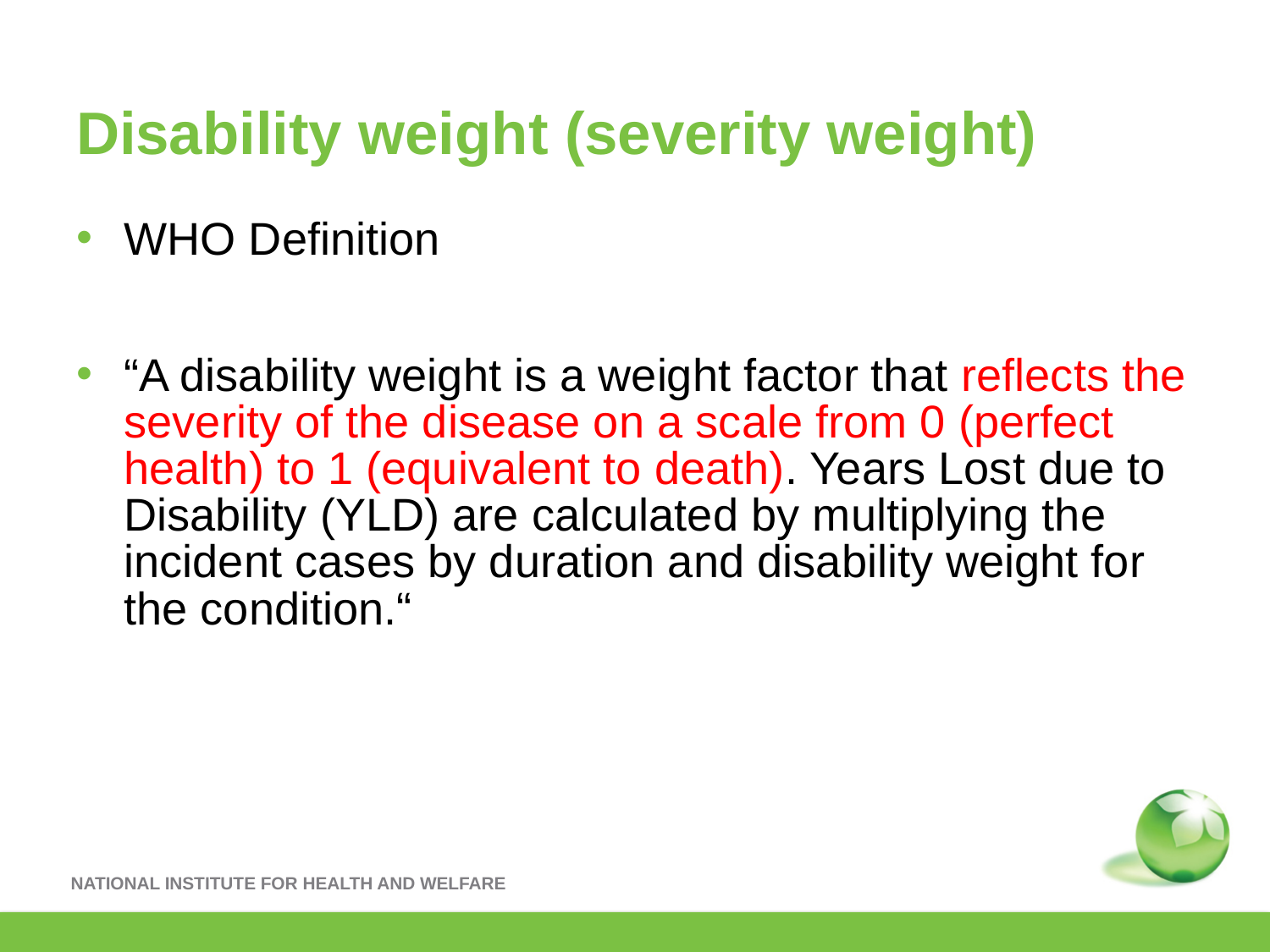

# Disability weight (severity weight)
WHO Definition

“A disability weight is a weight factor that reflects the severity of the disease on a scale from 0 (perfect health) to 1 (equivalent to death). Years Lost due to Disability (YLD) are calculated by multiplying the incident cases by duration and disability weight for the condition.“